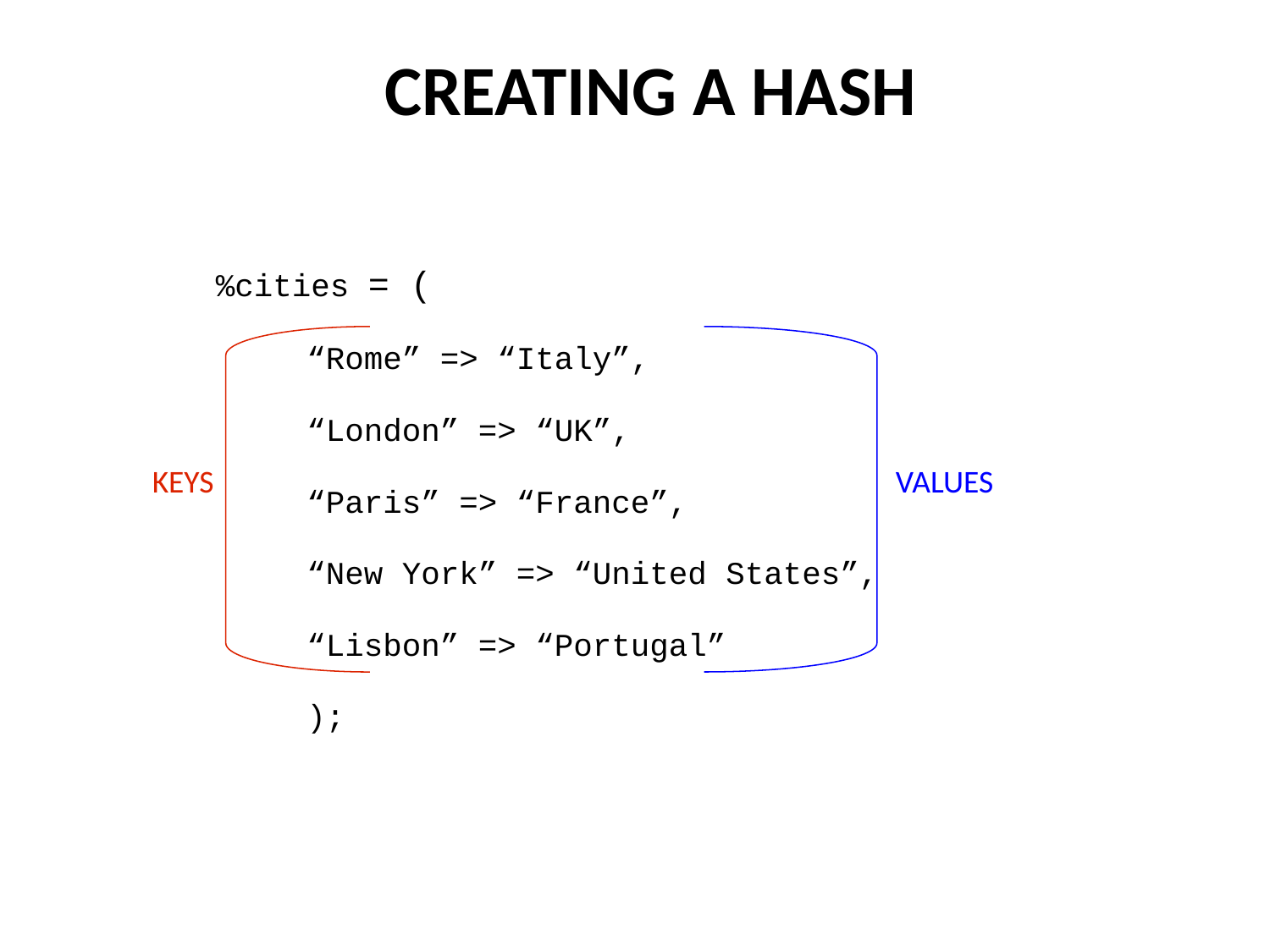

CREATING A HASH
%cities = (
	“Rome” => “Italy”,
	“London” => “UK”,
	“Paris” => “France”,
	“New York” => “United States”,
	“Lisbon” => “Portugal”
	);

KEYS
VALUES